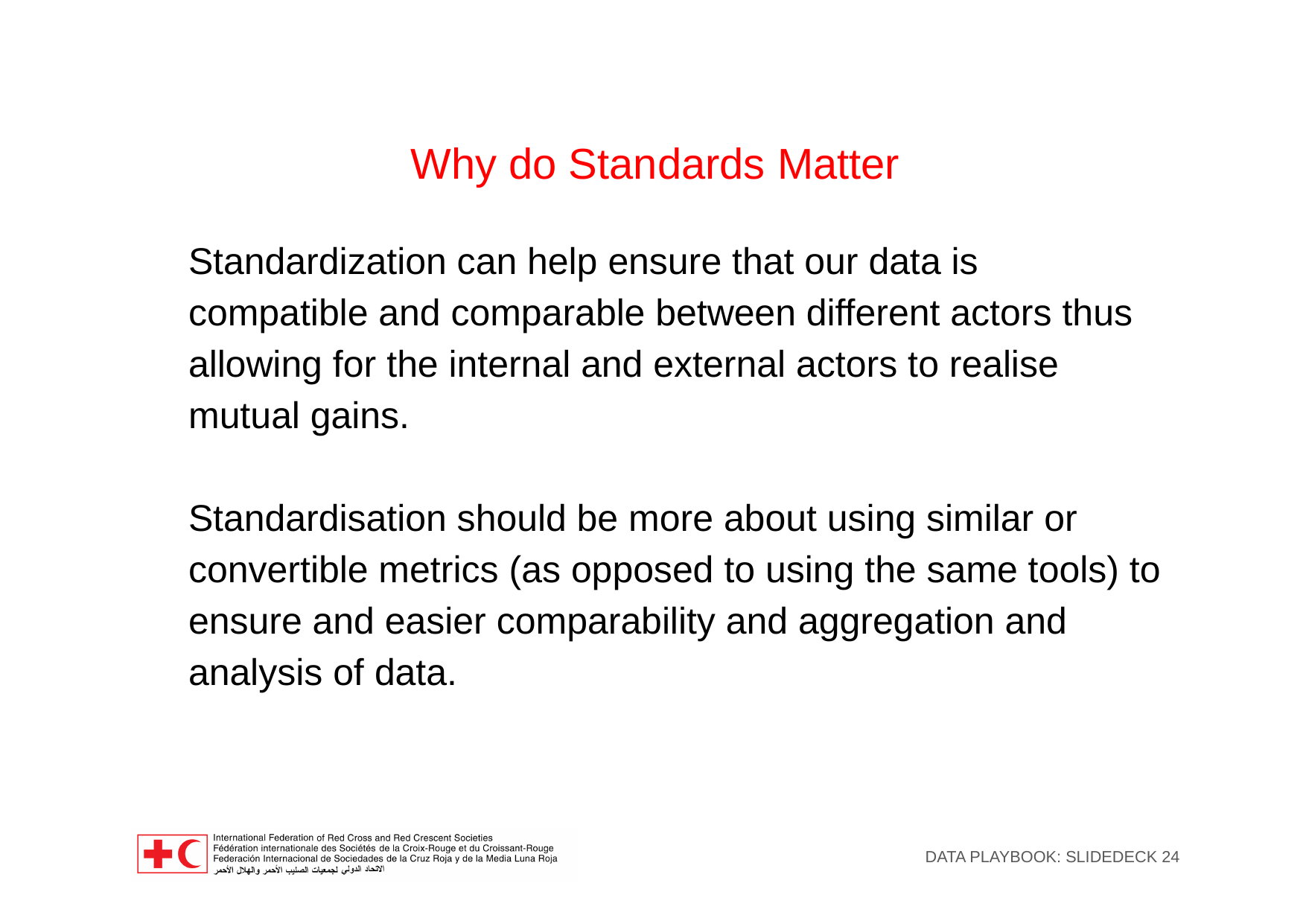

# Why do Standards Matter
Standardization can help ensure that our data is compatible and comparable between different actors thus allowing for the internal and external actors to realise mutual gains.

Standardisation should be more about using similar or convertible metrics (as opposed to using the same tools) to ensure and easier comparability and aggregation and analysis of data.